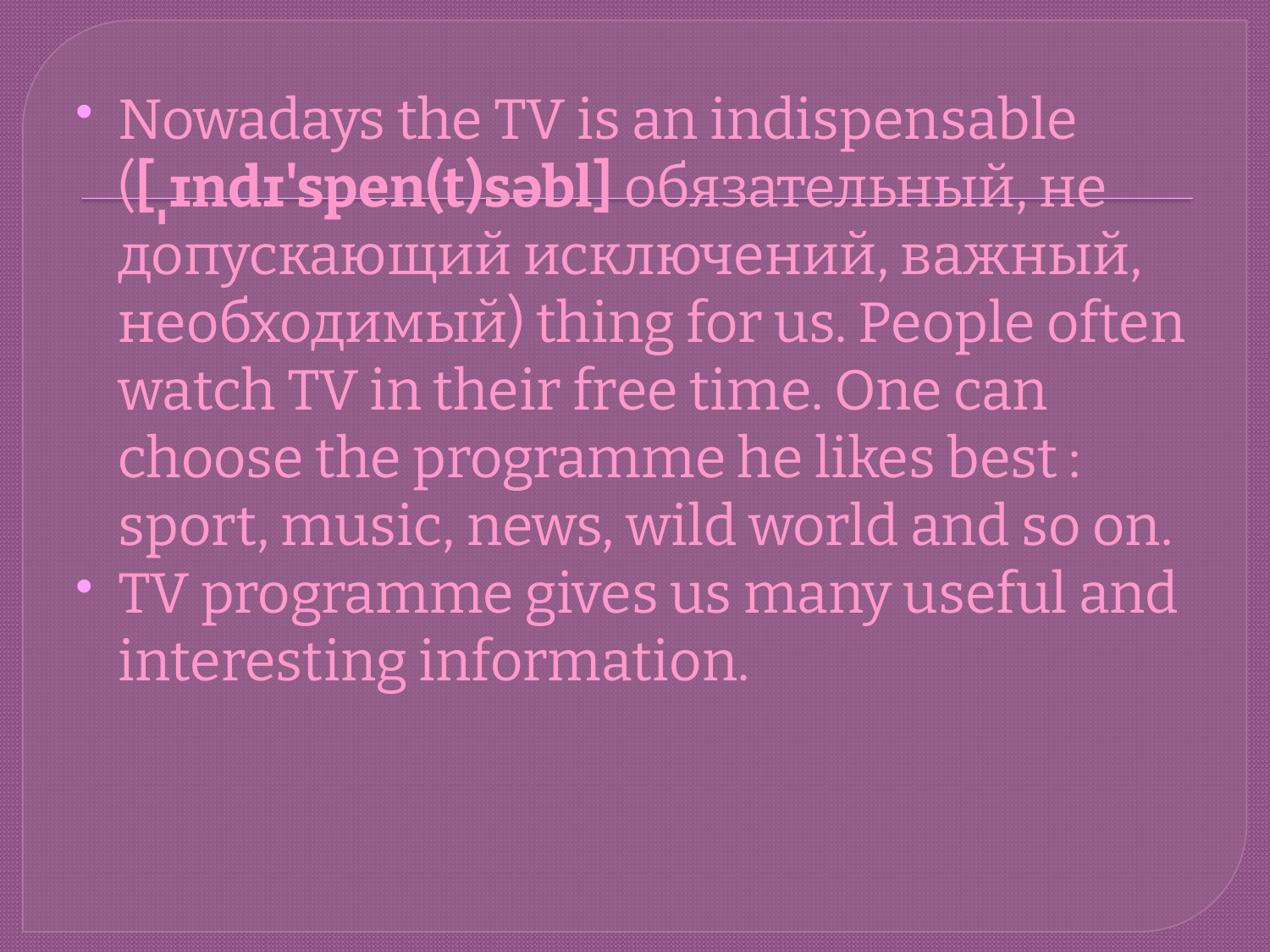

Nowadays the TV is an indispensable ([ˌɪndɪ'spen(t)səbl] обязательный, не допускающий исключений, важный, необходимый) thing for us. People often watch TV in their free time. One can choose the programme he likes best : sport, music, news, wild world and so on.
TV programme gives us many useful and interesting information.